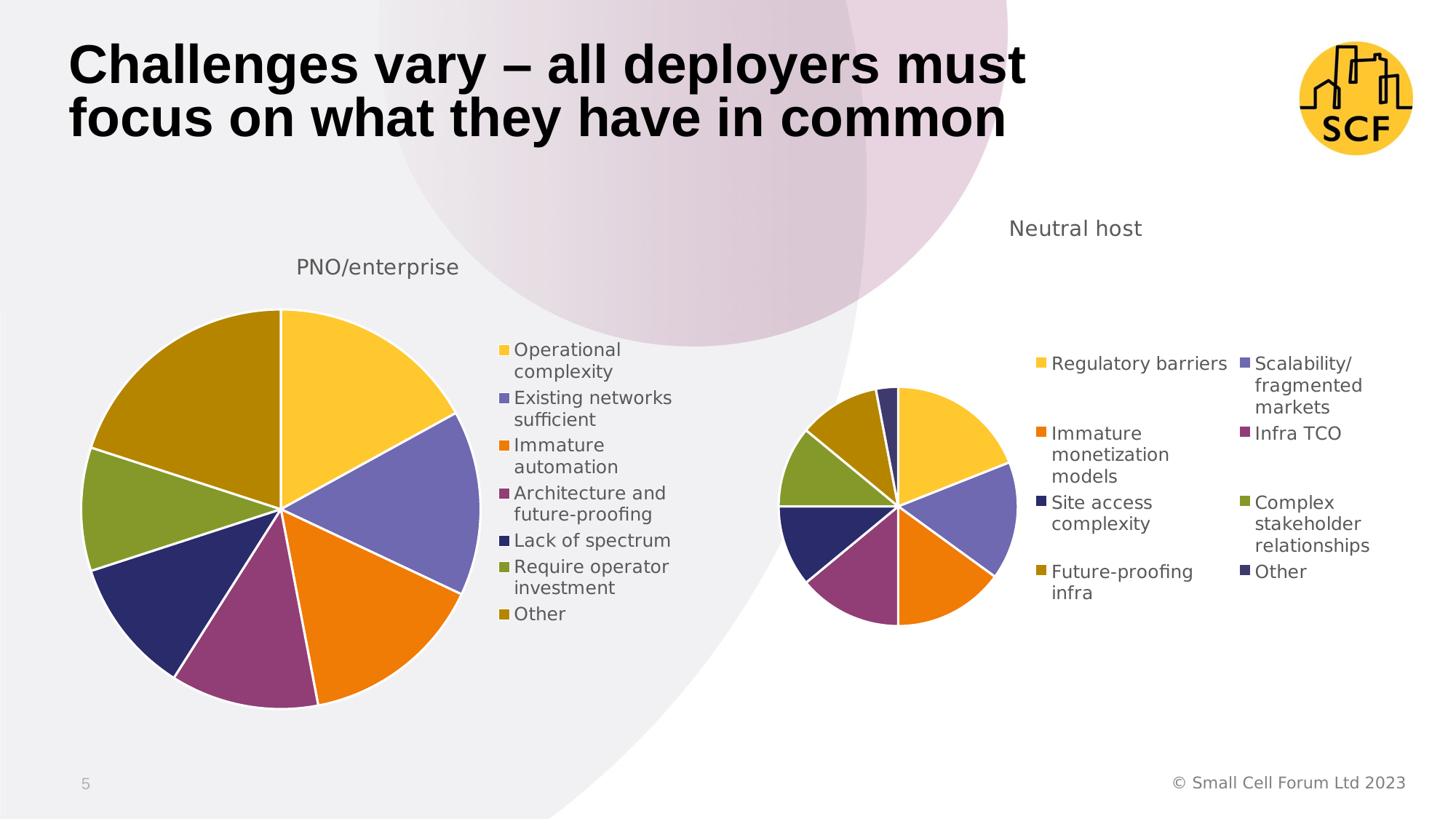

# Challenges vary – all deployers must focus on what they have in common

### Chart:

| Category | Neutral host |
|---|---|
| Regulatory barriers | 19.0 |
| Scalability/fragmented markets | 16.0 |
| Immature monetization models | 15.0 |
| Infra TCO | 14.0 |
| Site access complexity | 11.0 |
| Complex stakeholder relationships | 11.0 |
| Future-proofing infra | 11.0 |
| Other | 3.0 |

### Chart:

| Category | PNO/enterprise |
|---|---|
| Operational complexity | 17.0 |
| Existing networks sufficient | 15.0 |
| Immature automation | 15.0 |
| Architecture and future-proofing | 12.0 |
| Lack of spectrum | 11.0 |
| Require operator investment | 10.0 |
| Other | 20.0 |
5
© Small Cell Forum Ltd 2023